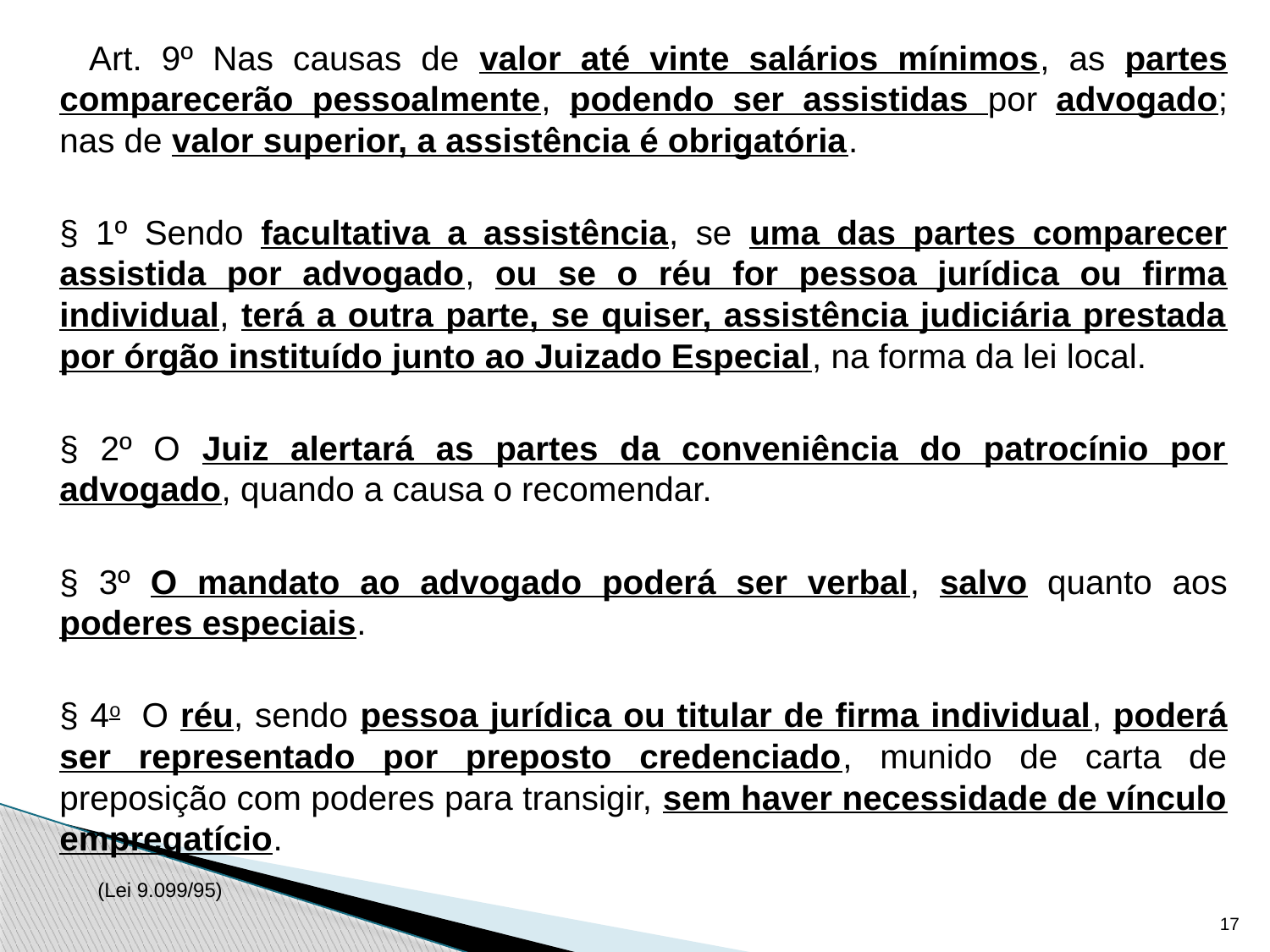

Art. 9º Nas causas de valor até vinte salários mínimos, as partes comparecerão pessoalmente, podendo ser assistidas por advogado; nas de valor superior, a assistência é obrigatória.

	§ 1º Sendo facultativa a assistência, se uma das partes comparecer assistida por advogado, ou se o réu for pessoa jurídica ou firma individual, terá a outra parte, se quiser, assistência judiciária prestada por órgão instituído junto ao Juizado Especial, na forma da lei local.

	§ 2º O Juiz alertará as partes da conveniência do patrocínio por advogado, quando a causa o recomendar.

	§ 3º O mandato ao advogado poderá ser verbal, salvo quanto aos poderes especiais.

	§ 4o  O réu, sendo pessoa jurídica ou titular de firma individual, poderá ser representado por preposto credenciado, munido de carta de preposição com poderes para transigir, sem haver necessidade de vínculo empregatício.
									    (Lei 9.099/95)
17